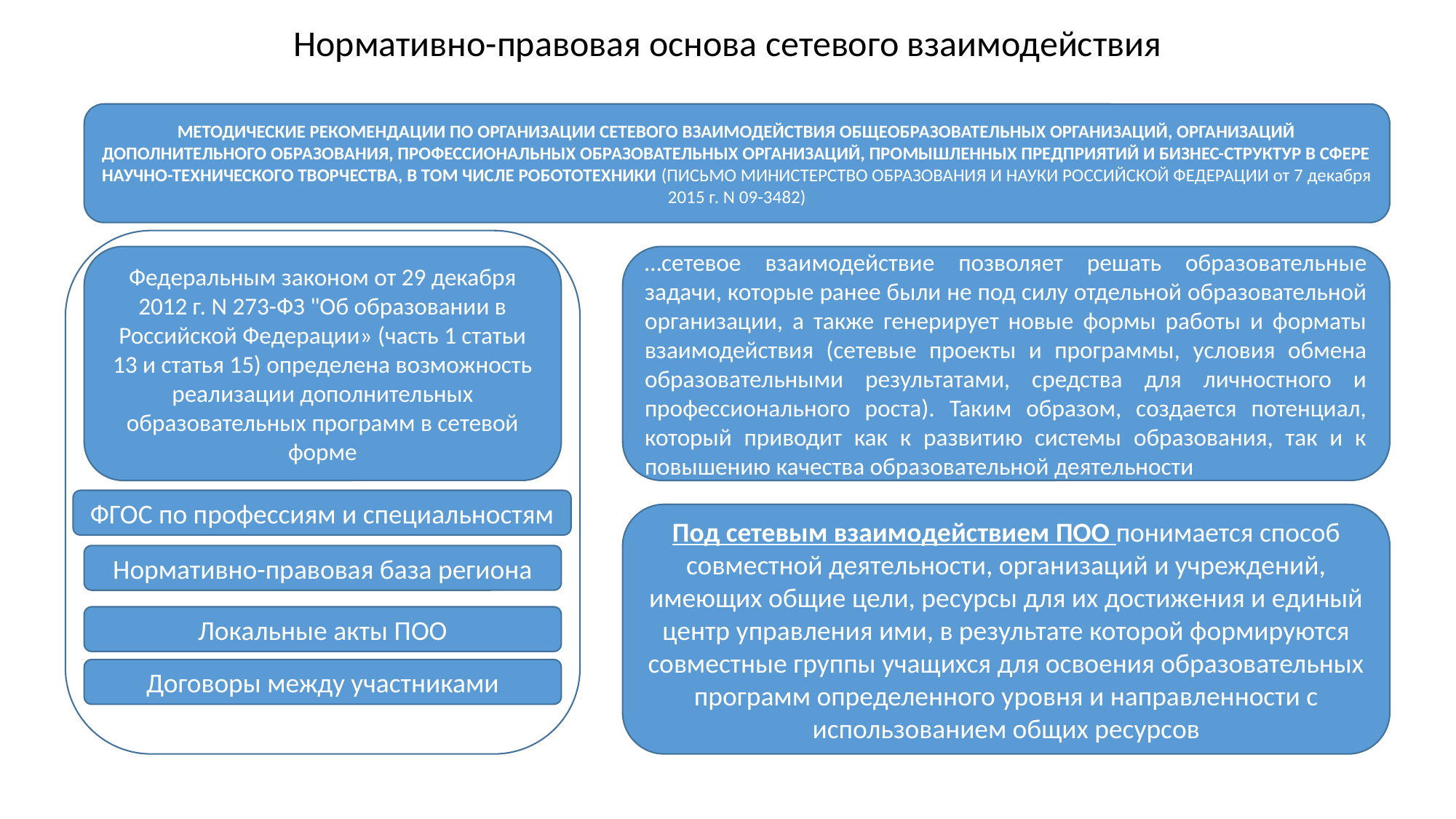

# Нормативно-правовая основа сетевого взаимодействия
МЕТОДИЧЕСКИЕ РЕКОМЕНДАЦИИ ПО ОРГАНИЗАЦИИ СЕТЕВОГО ВЗАИМОДЕЙСТВИЯ ОБЩЕОБРАЗОВАТЕЛЬНЫХ ОРГАНИЗАЦИЙ, ОРГАНИЗАЦИЙ ДОПОЛНИТЕЛЬНОГО ОБРАЗОВАНИЯ, ПРОФЕССИОНАЛЬНЫХ ОБРАЗОВАТЕЛЬНЫХ ОРГАНИЗАЦИЙ, ПРОМЫШЛЕННЫХ ПРЕДПРИЯТИЙ И БИЗНЕС-СТРУКТУР В СФЕРЕ НАУЧНО-ТЕХНИЧЕСКОГО ТВОРЧЕСТВА, В ТОМ ЧИСЛЕ РОБОТОТЕХНИКИ (ПИСЬМО МИНИСТЕРСТВО ОБРАЗОВАНИЯ И НАУКИ РОССИЙСКОЙ ФЕДЕРАЦИИ от 7 декабря 2015 г. N 09-3482)

Федеральным законом от 29 декабря 2012 г. N 273-ФЗ "Об образовании в Российской Федерации» (часть 1 статьи 13 и статья 15) определена возможность реализации дополнительных образовательных программ в сетевой форме
…сетевое взаимодействие позволяет решать образовательные задачи, которые ранее были не под силу отдельной образовательной организации, а также генерирует новые формы работы и форматы взаимодействия (сетевые проекты и программы, условия обмена образовательными результатами, средства для личностного и профессионального роста). Таким образом, создается потенциал, который приводит как к развитию системы образования, так и к повышению качества образовательной деятельности
ФГОС по профессиям и специальностям
Под сетевым взаимодействием ПОО понимается способ совместной деятельности, организаций и учреждений, имеющих общие цели, ресурсы для их достижения и единый центр управления ими, в результате которой формируются совместные группы учащихся для освоения образовательных программ определенного уровня и направленности с использованием общих ресурсов
Нормативно-правовая база региона
Локальные акты ПОО
Договоры между участниками